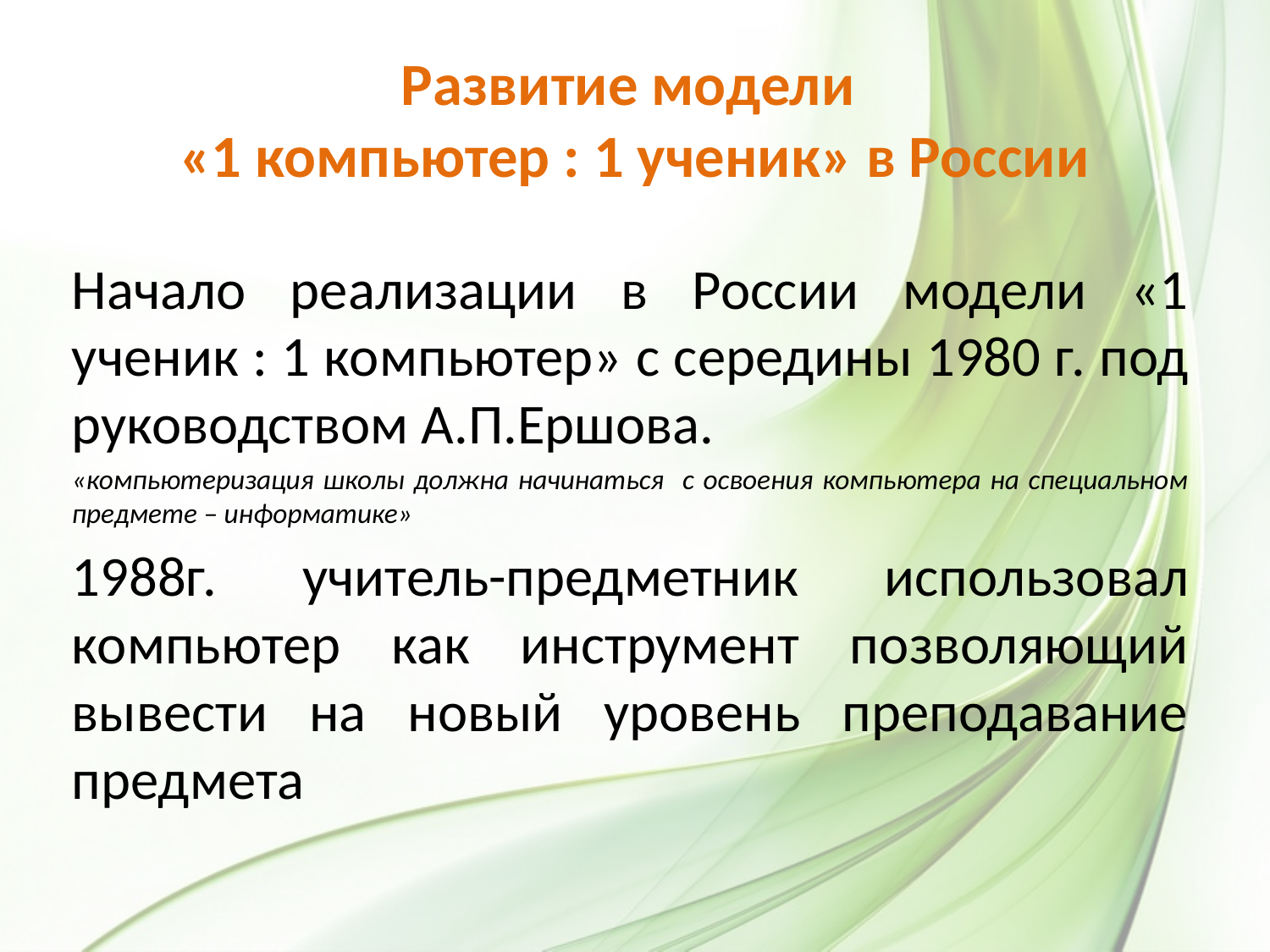

# Развитие модели «1 компьютер : 1 ученик» в России
Начало реализации в России модели «1 ученик : 1 компьютер» с середины 1980 г. под руководством А.П.Ершова.
«компьютеризация школы должна начинаться  с освоения компьютера на специальном предмете – информатике»
1988г. учитель-предметник использовал компьютер как инструмент позволяющий вывести на новый уровень преподавание предмета